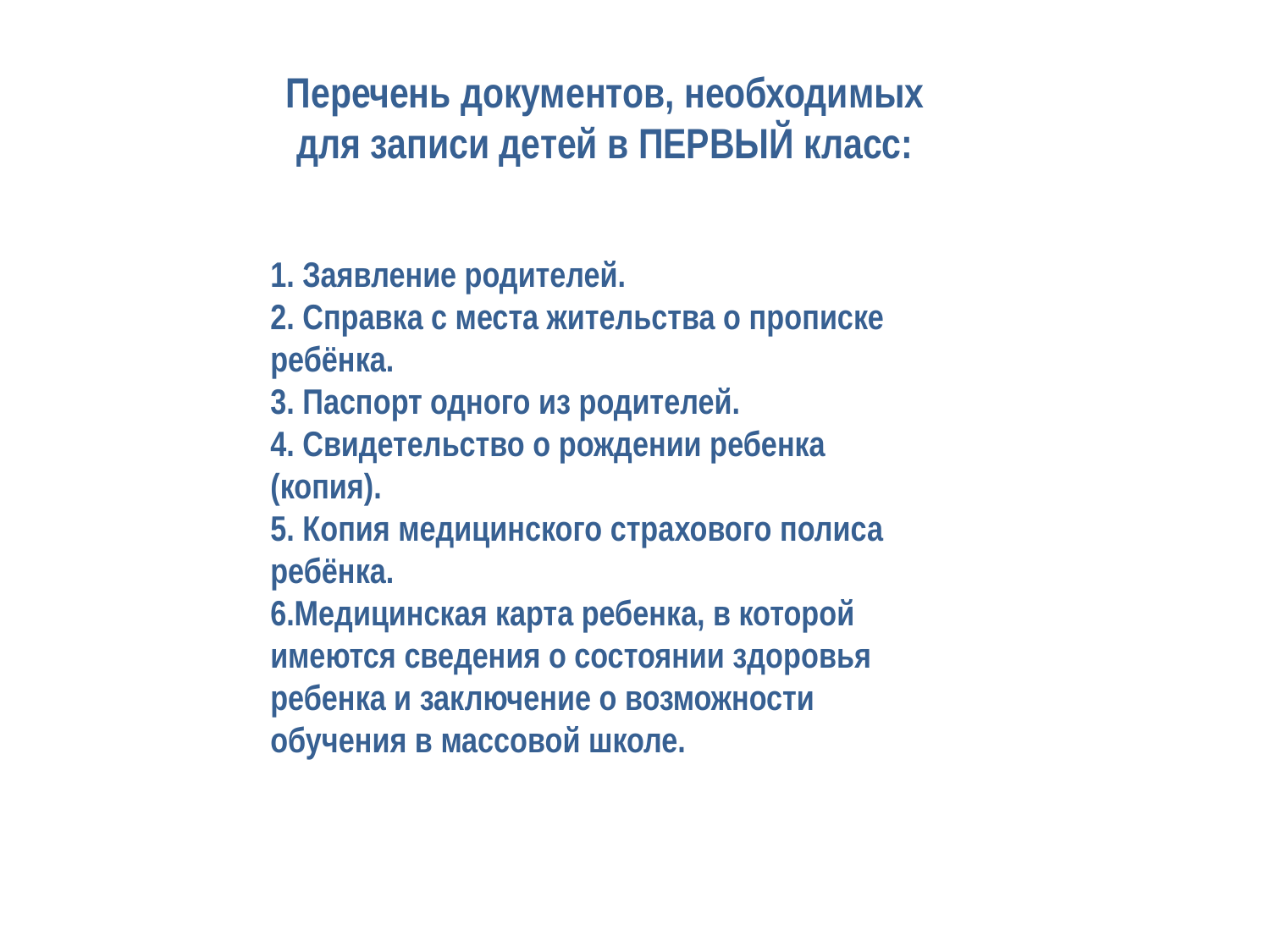

Перечень документов, необходимых для записи детей в ПЕРВЫЙ класс:

1. Заявление родителей.
2. Справка с места жительства о прописке ребёнка.
3. Паспорт одного из родителей.
4. Свидетельство о рождении ребенка (копия).
5. Копия медицинского страхового полиса ребёнка.
6.Медицинская карта ребенка, в которой имеются сведения о состоянии здоровья ребенка и заключение о возможности обучения в массовой школе.